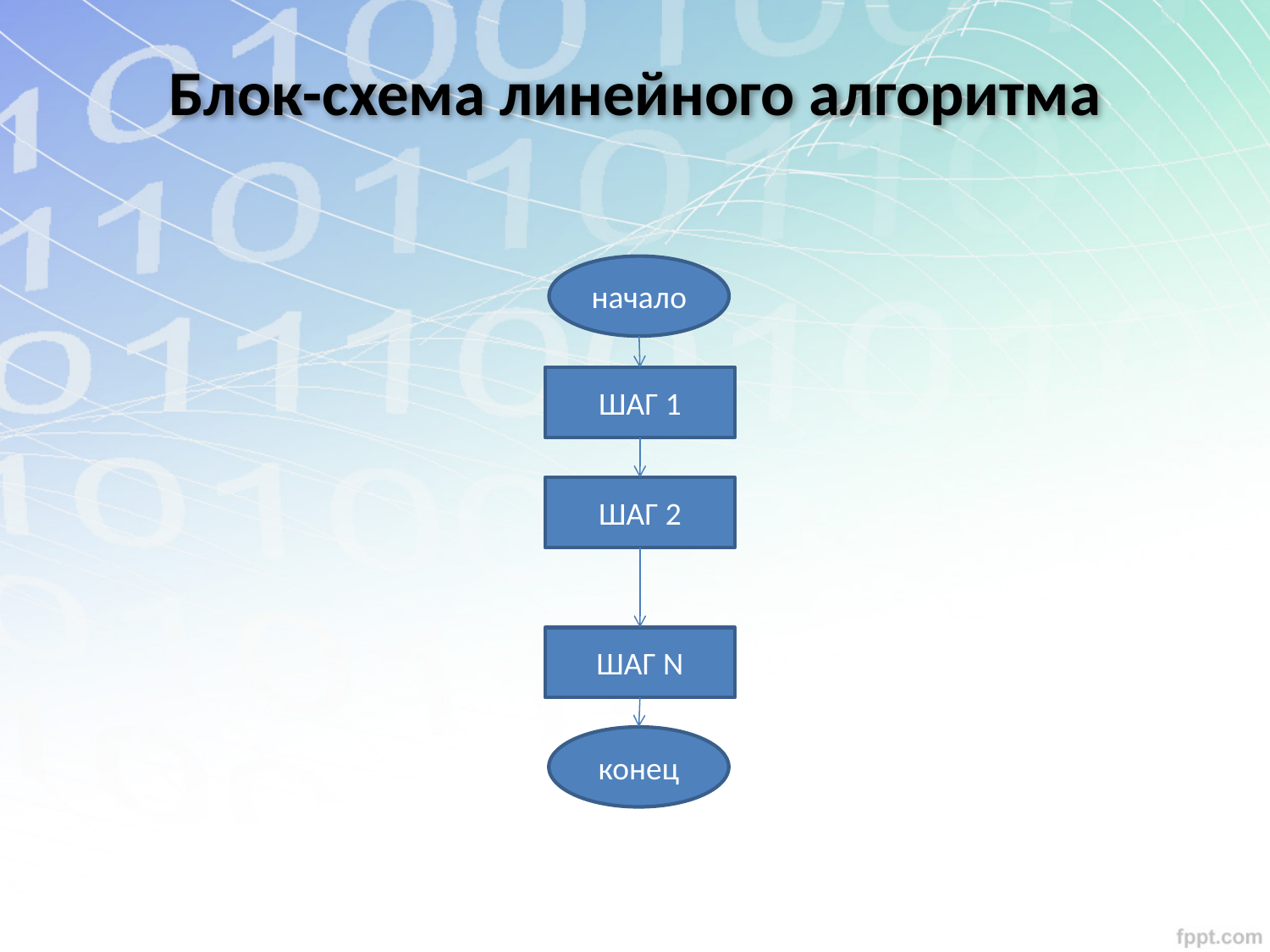

Блок-схема линейного алгоритма
начало
ШАГ 1
ШАГ 2
ШАГ N
конец